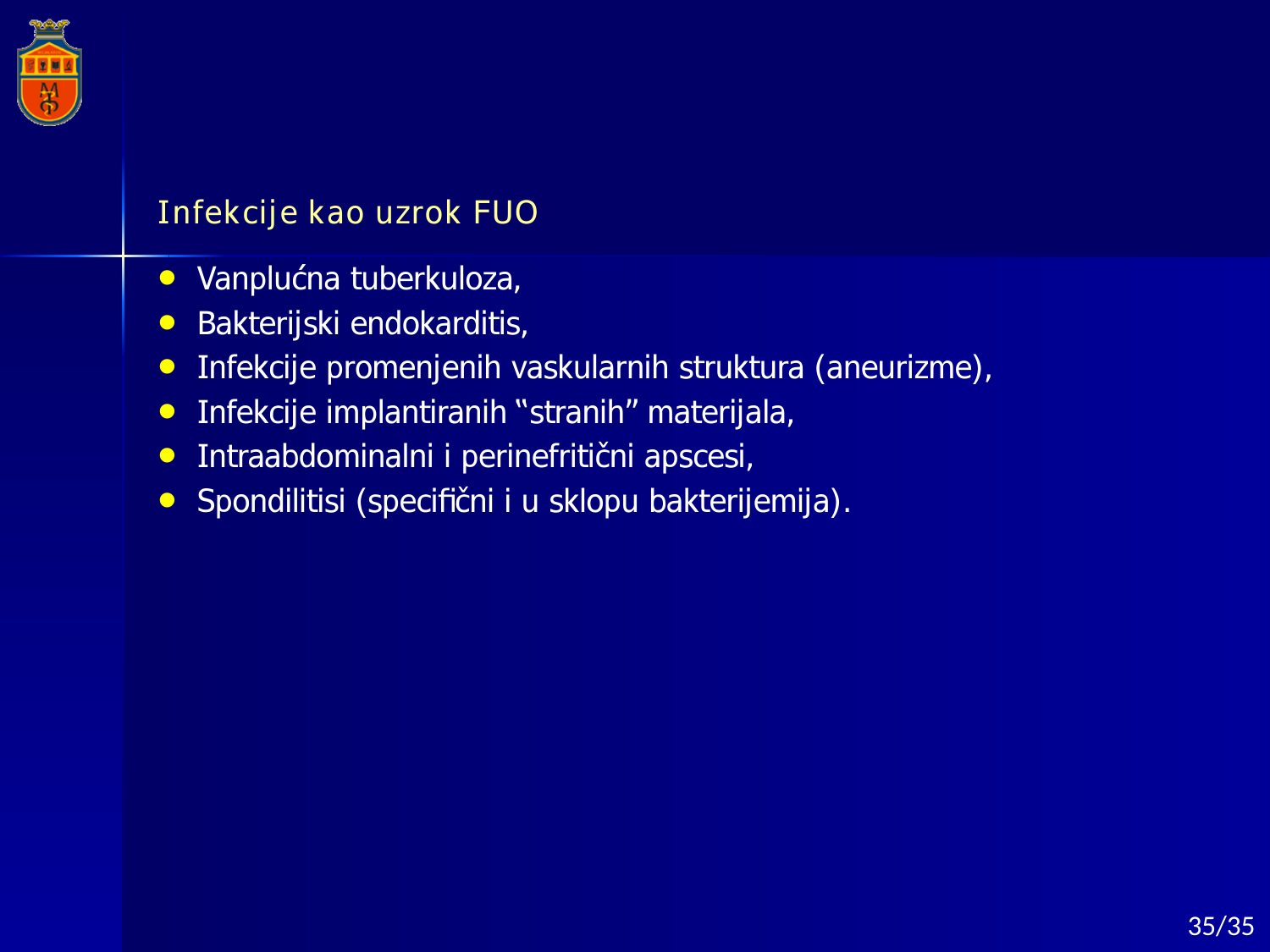

Infekcije kao uzrok FUO
Vanplućna tuberkuloza,
Bakterijski endokarditis,
Infekcije promenjenih vaskularnih struktura (aneurizme),
Infekcije implantiranih “stranih” materijala,
Intraabdominalni i perinefritični apscesi,
Spondilitisi (specifični i u sklopu bakterijemija).
35/35